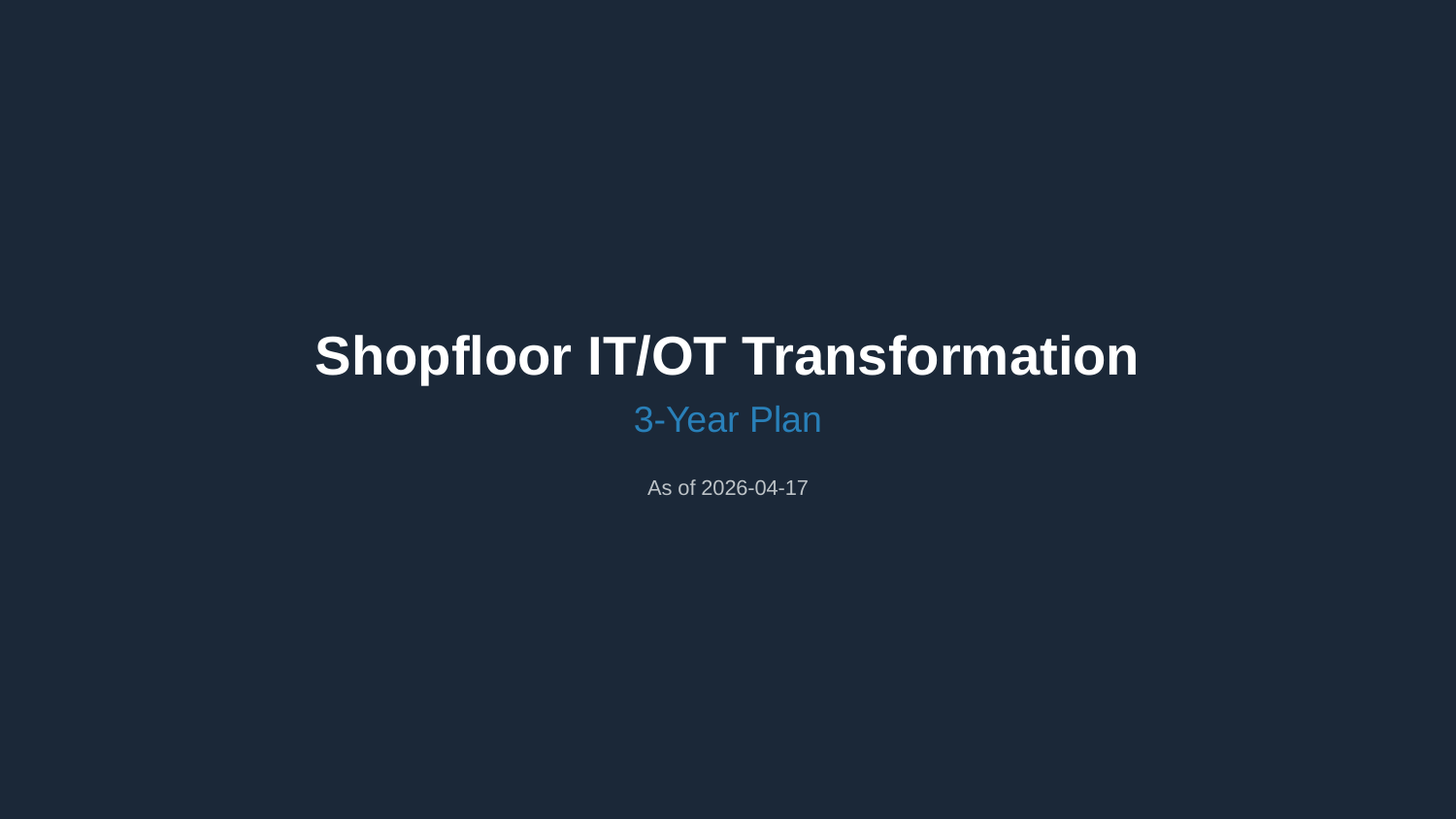

Shopfloor IT/OT Transformation
3-Year Plan
As of 2026-04-17